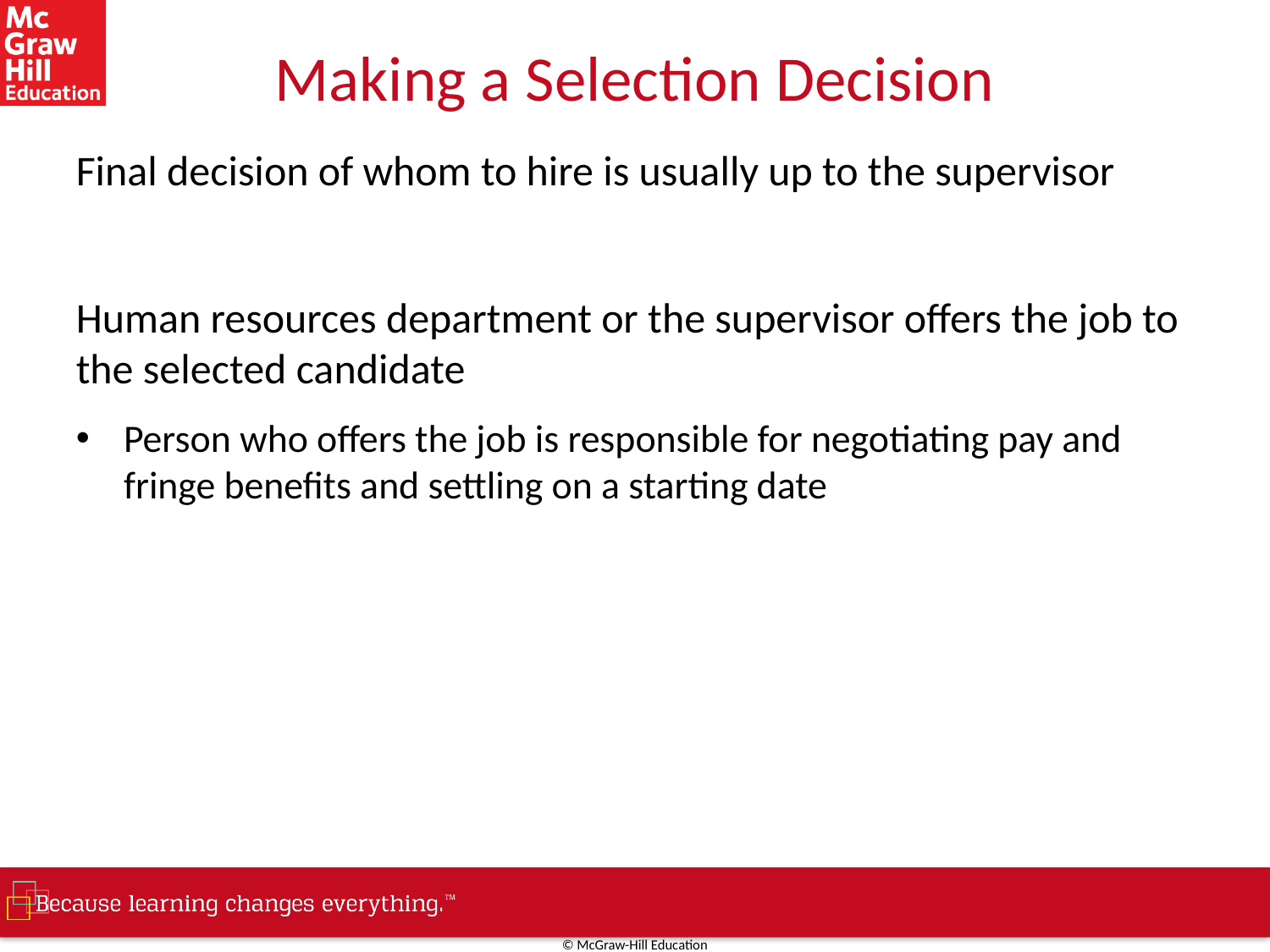

# Making a Selection Decision
Final decision of whom to hire is usually up to the supervisor

Human resources department or the supervisor offers the job to the selected candidate
Person who offers the job is responsible for negotiating pay and fringe benefits and settling on a starting date